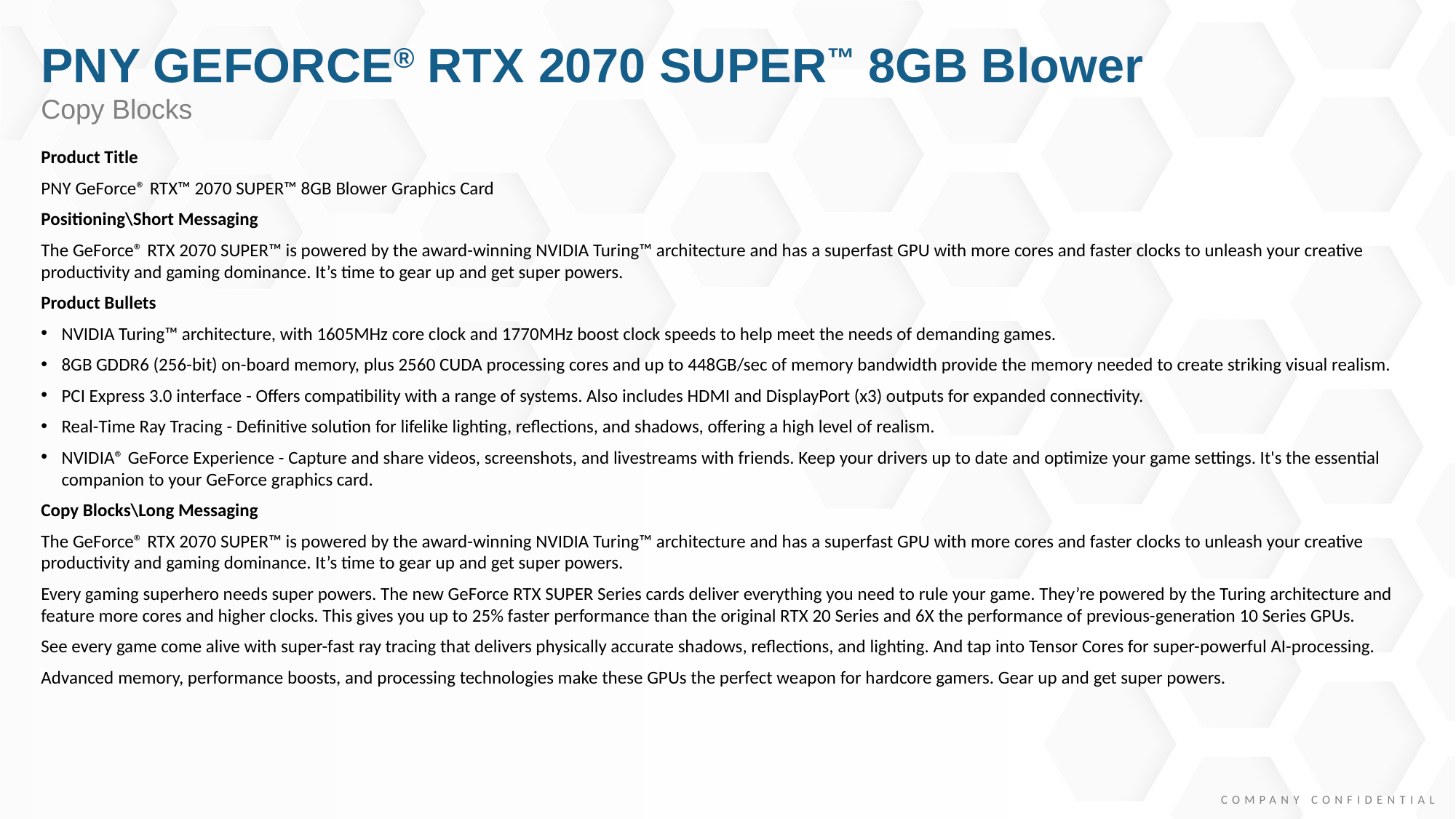

# PNY GEFORCE® RTX 2070 SUPER™ 8GB Blower
Copy Blocks
Product Title
PNY GeForce® RTX™ 2070 SUPER™ 8GB Blower Graphics Card
Positioning\Short Messaging
The GeForce® RTX 2070 SUPER™ is powered by the award-winning NVIDIA Turing™ architecture and has a superfast GPU with more cores and faster clocks to unleash your creative productivity and gaming dominance. It’s time to gear up and get super powers.
Product Bullets
NVIDIA Turing™ architecture, with 1605MHz core clock and 1770MHz boost clock speeds to help meet the needs of demanding games.
8GB GDDR6 (256-bit) on-board memory, plus 2560 CUDA processing cores and up to 448GB/sec of memory bandwidth provide the memory needed to create striking visual realism.
PCI Express 3.0 interface - Offers compatibility with a range of systems. Also includes HDMI and DisplayPort (x3) outputs for expanded connectivity.
Real-Time Ray Tracing - Definitive solution for lifelike lighting, reflections, and shadows, offering a high level of realism.
NVIDIA® GeForce Experience - Capture and share videos, screenshots, and livestreams with friends. Keep your drivers up to date and optimize your game settings. It's the essential companion to your GeForce graphics card.
Copy Blocks\Long Messaging
The GeForce® RTX 2070 SUPER™ is powered by the award-winning NVIDIA Turing™ architecture and has a superfast GPU with more cores and faster clocks to unleash your creative productivity and gaming dominance. It’s time to gear up and get super powers.
Every gaming superhero needs super powers. The new GeForce RTX SUPER Series cards deliver everything you need to rule your game. They’re powered by the Turing architecture and feature more cores and higher clocks. This gives you up to 25% faster performance than the original RTX 20 Series and 6X the performance of previous-generation 10 Series GPUs.
See every game come alive with super-fast ray tracing that delivers physically accurate shadows, reflections, and lighting. And tap into Tensor Cores for super-powerful AI-processing.
Advanced memory, performance boosts, and processing technologies make these GPUs the perfect weapon for hardcore gamers. Gear up and get super powers.